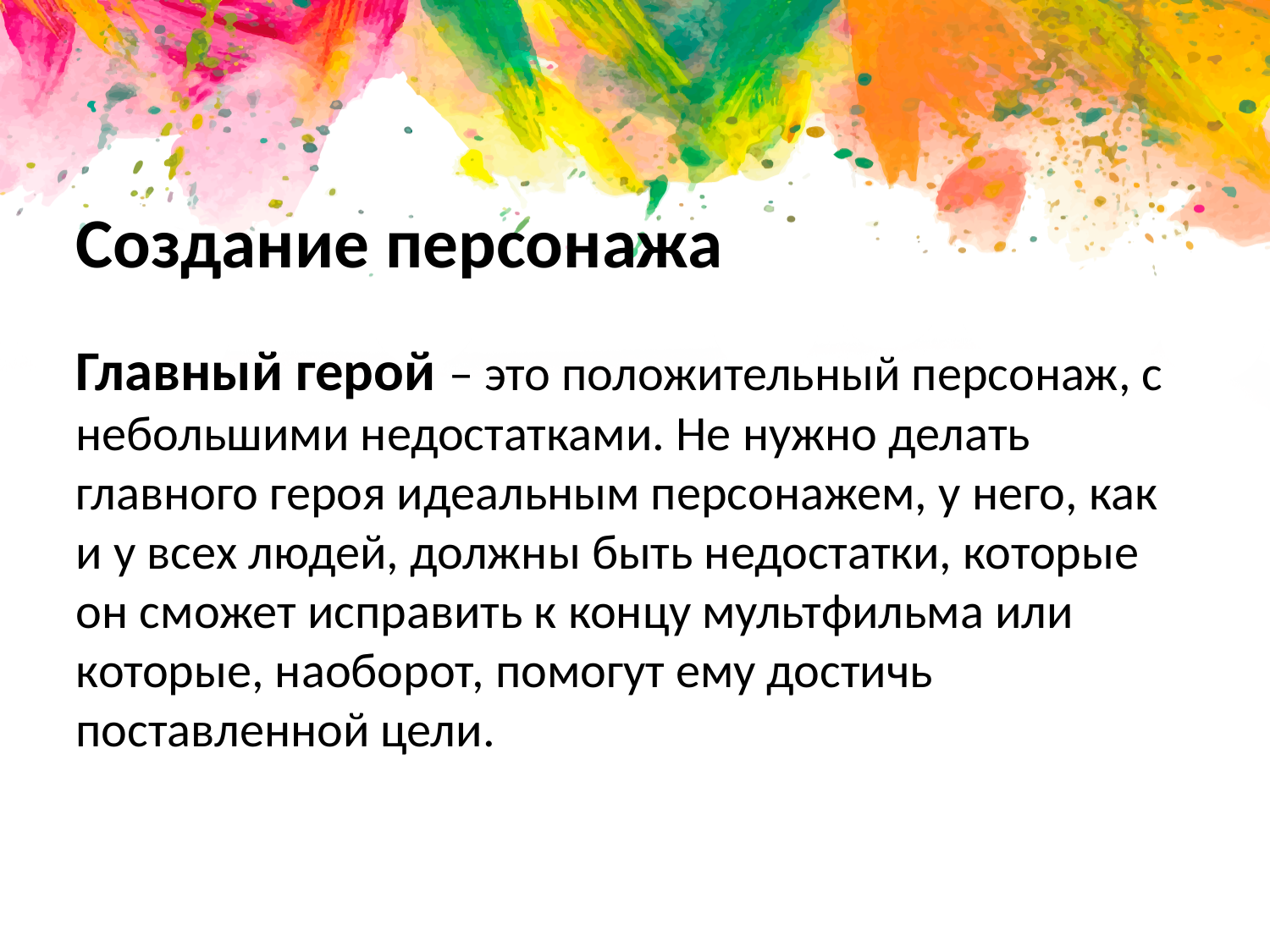

Создание персонажа

Главный герой – это положительный персонаж, с небольшими недостатками. Не нужно делать главного героя идеальным персонажем, у него, как и у всех людей, должны быть недостатки, которые он сможет исправить к концу мультфильма или которые, наоборот, помогут ему достичь поставленной цели.